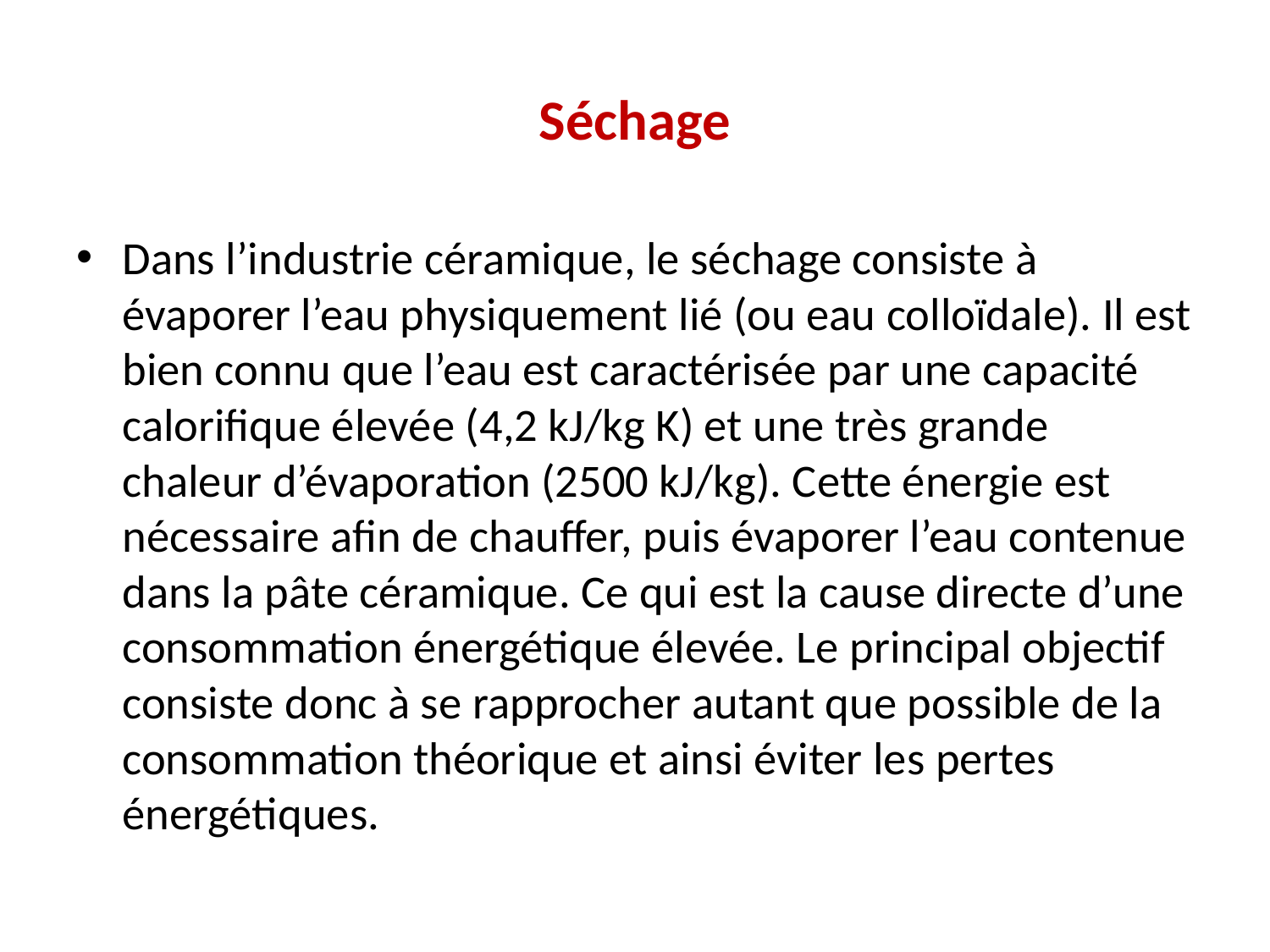

# Séchage
Dans l’industrie céramique, le séchage consiste à évaporer l’eau physiquement lié (ou eau colloïdale). Il est bien connu que l’eau est caractérisée par une capacité calorifique élevée (4,2 kJ/kg K) et une très grande chaleur d’évaporation (2500 kJ/kg). Cette énergie est nécessaire afin de chauffer, puis évaporer l’eau contenue dans la pâte céramique. Ce qui est la cause directe d’une consommation énergétique élevée. Le principal objectif consiste donc à se rapprocher autant que possible de la consommation théorique et ainsi éviter les pertes énergétiques.